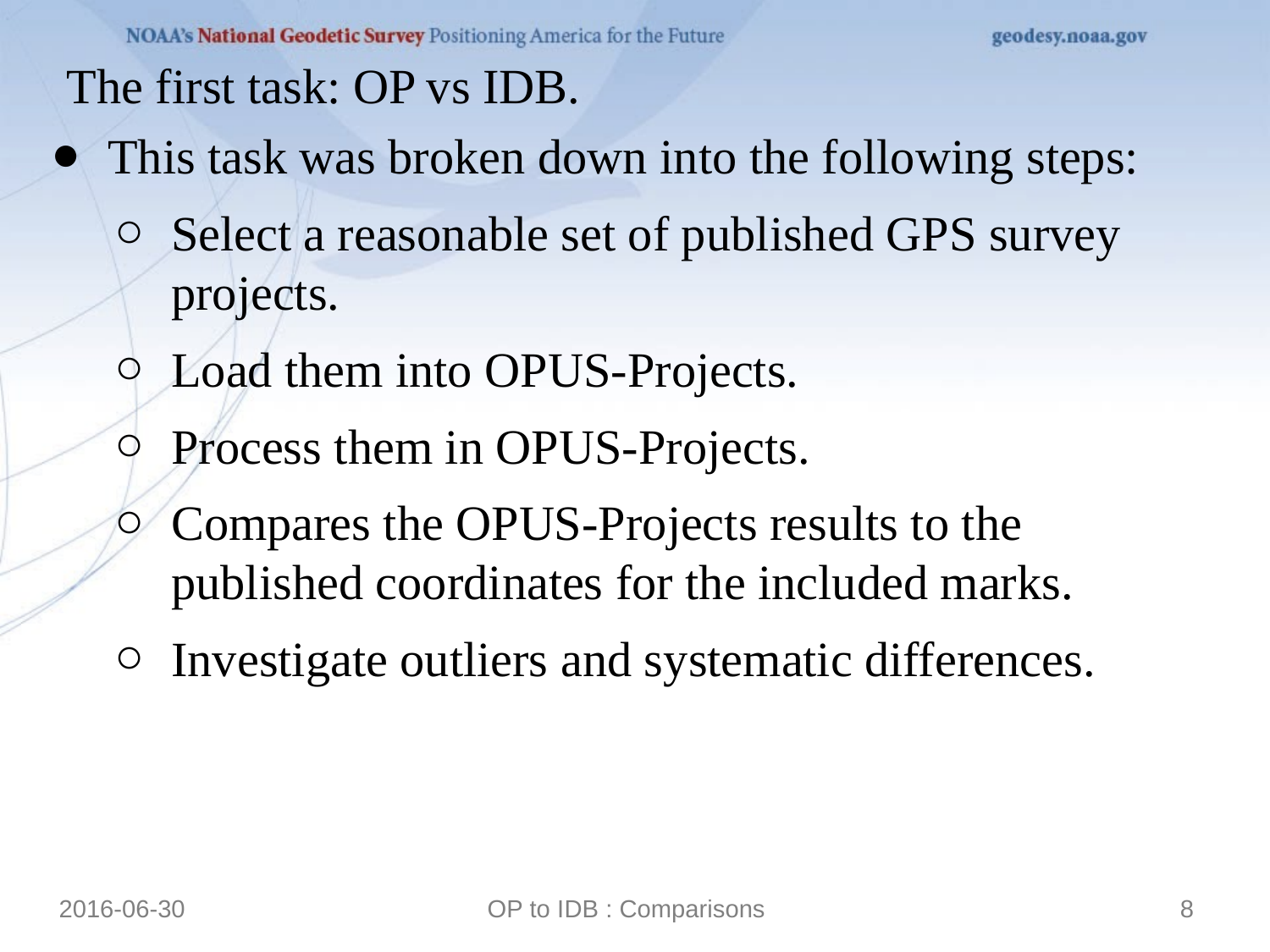

The first task: OP vs IDB.
This task was broken down into the following steps:
Select a reasonable set of published GPS survey projects.
Load them into OPUS-Projects.
Process them in OPUS-Projects.
Compares the OPUS-Projects results to the published coordinates for the included marks.
Investigate outliers and systematic differences.
2016-06-30
OP to IDB : Comparisons
8